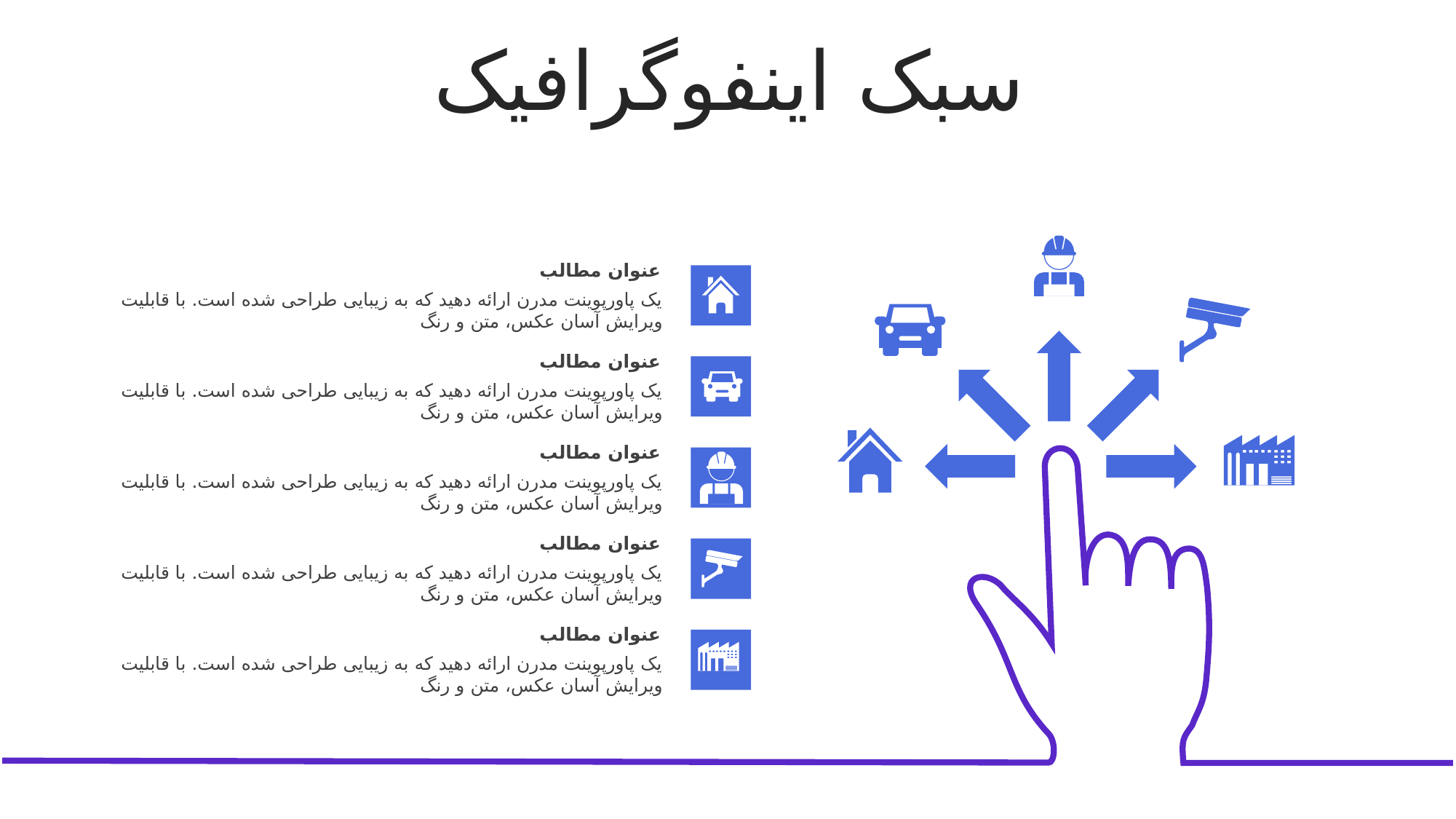

سبک اینفوگرافیک

عنوان مطالب
یک پاورپوینت مدرن ارائه دهید که به زیبایی طراحی شده است. با قابلیت ویرایش آسان عکس، متن و رنگ

عنوان مطالب
یک پاورپوینت مدرن ارائه دهید که به زیبایی طراحی شده است. با قابلیت ویرایش آسان عکس، متن و رنگ

عنوان مطالب
یک پاورپوینت مدرن ارائه دهید که به زیبایی طراحی شده است. با قابلیت ویرایش آسان عکس، متن و رنگ

عنوان مطالب
یک پاورپوینت مدرن ارائه دهید که به زیبایی طراحی شده است. با قابلیت ویرایش آسان عکس، متن و رنگ

عنوان مطالب
یک پاورپوینت مدرن ارائه دهید که به زیبایی طراحی شده است. با قابلیت ویرایش آسان عکس، متن و رنگ